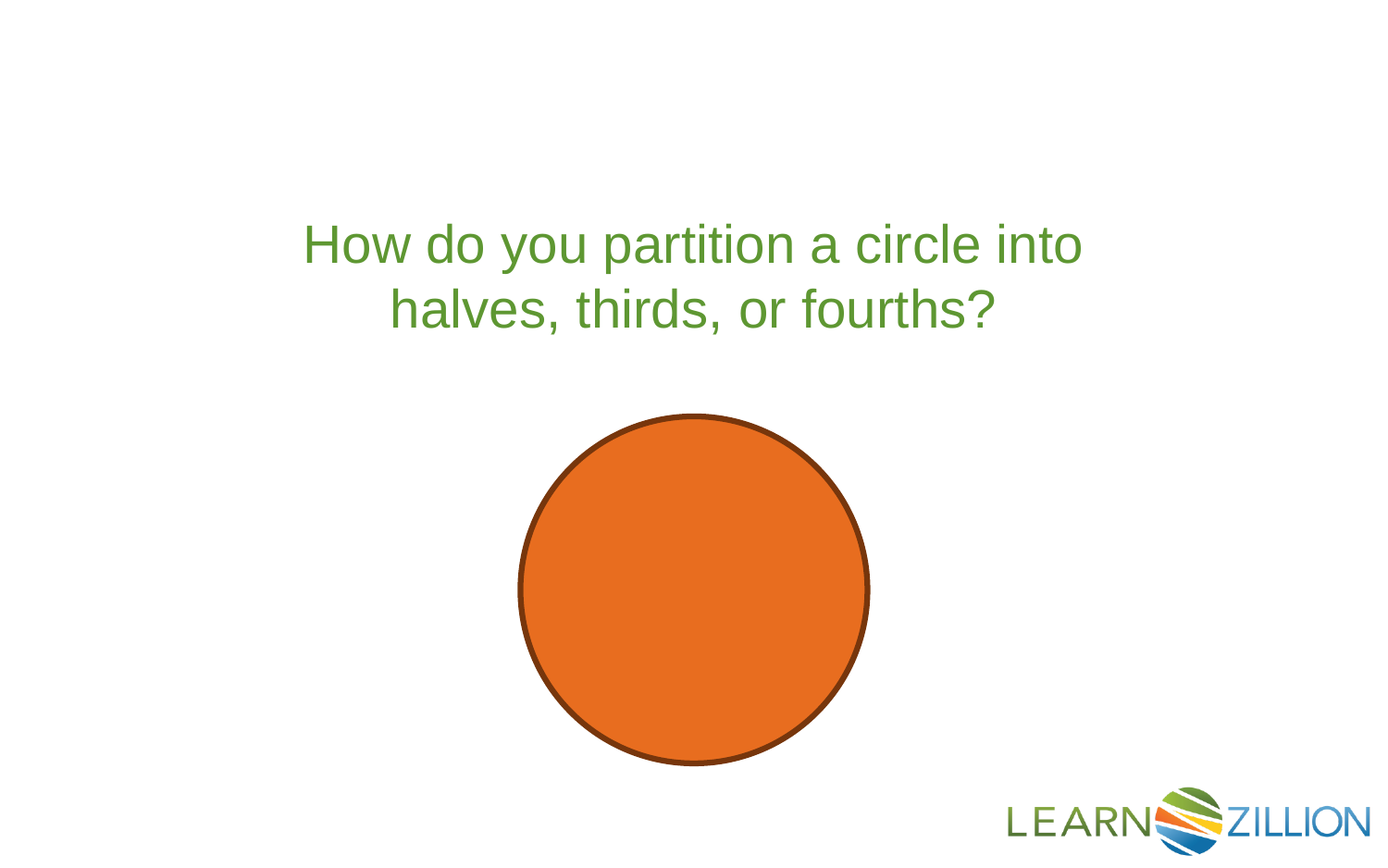

How do you partition a circle into halves, thirds, or fourths?